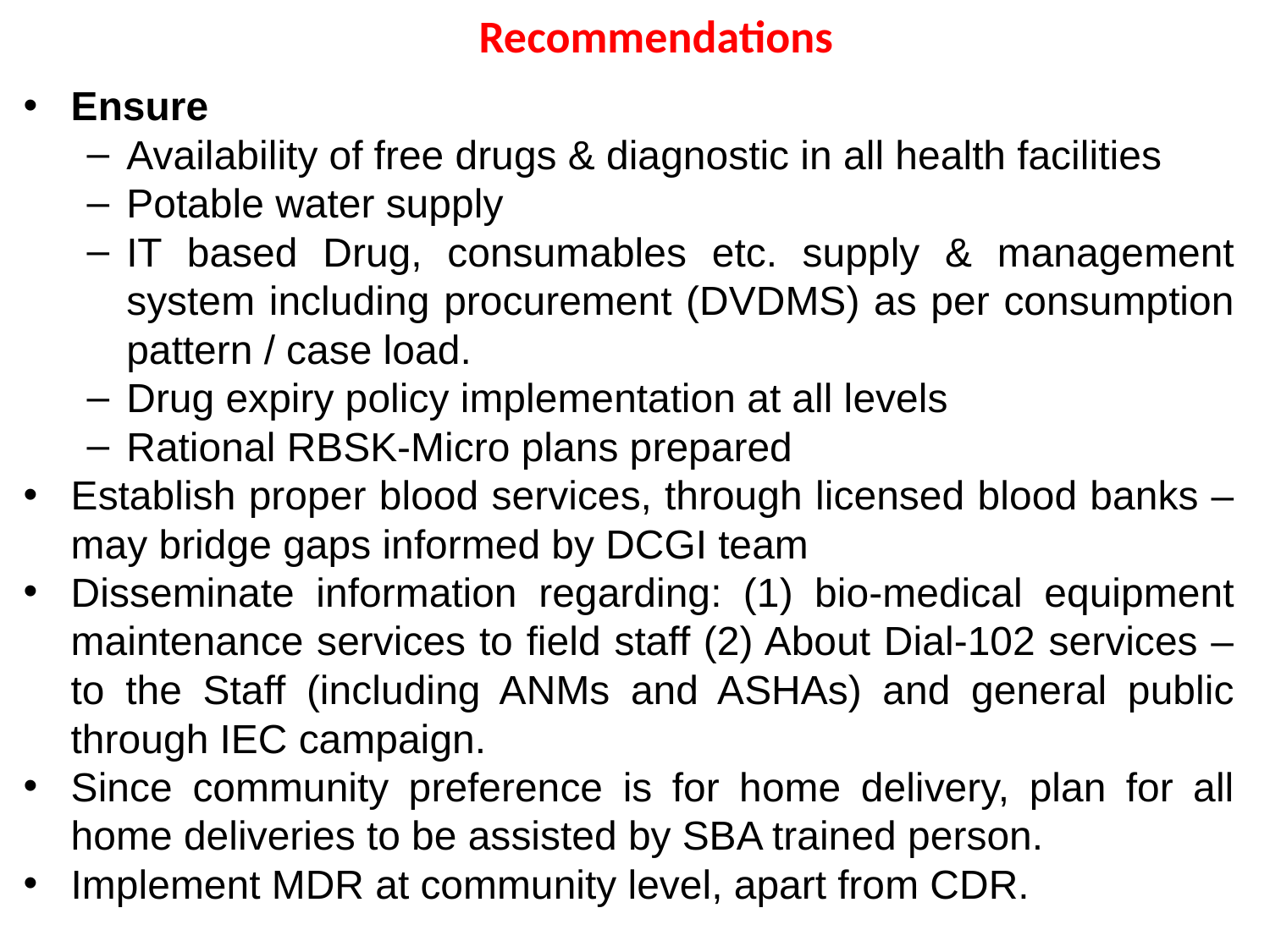

# Recommendations
Ensure
Availability of free drugs & diagnostic in all health facilities
Potable water supply
IT based Drug, consumables etc. supply & management system including procurement (DVDMS) as per consumption pattern / case load.
Drug expiry policy implementation at all levels
Rational RBSK-Micro plans prepared
Establish proper blood services, through licensed blood banks – may bridge gaps informed by DCGI team
Disseminate information regarding: (1) bio-medical equipment maintenance services to field staff (2) About Dial-102 services – to the Staff (including ANMs and ASHAs) and general public through IEC campaign.
Since community preference is for home delivery, plan for all home deliveries to be assisted by SBA trained person.
Implement MDR at community level, apart from CDR.